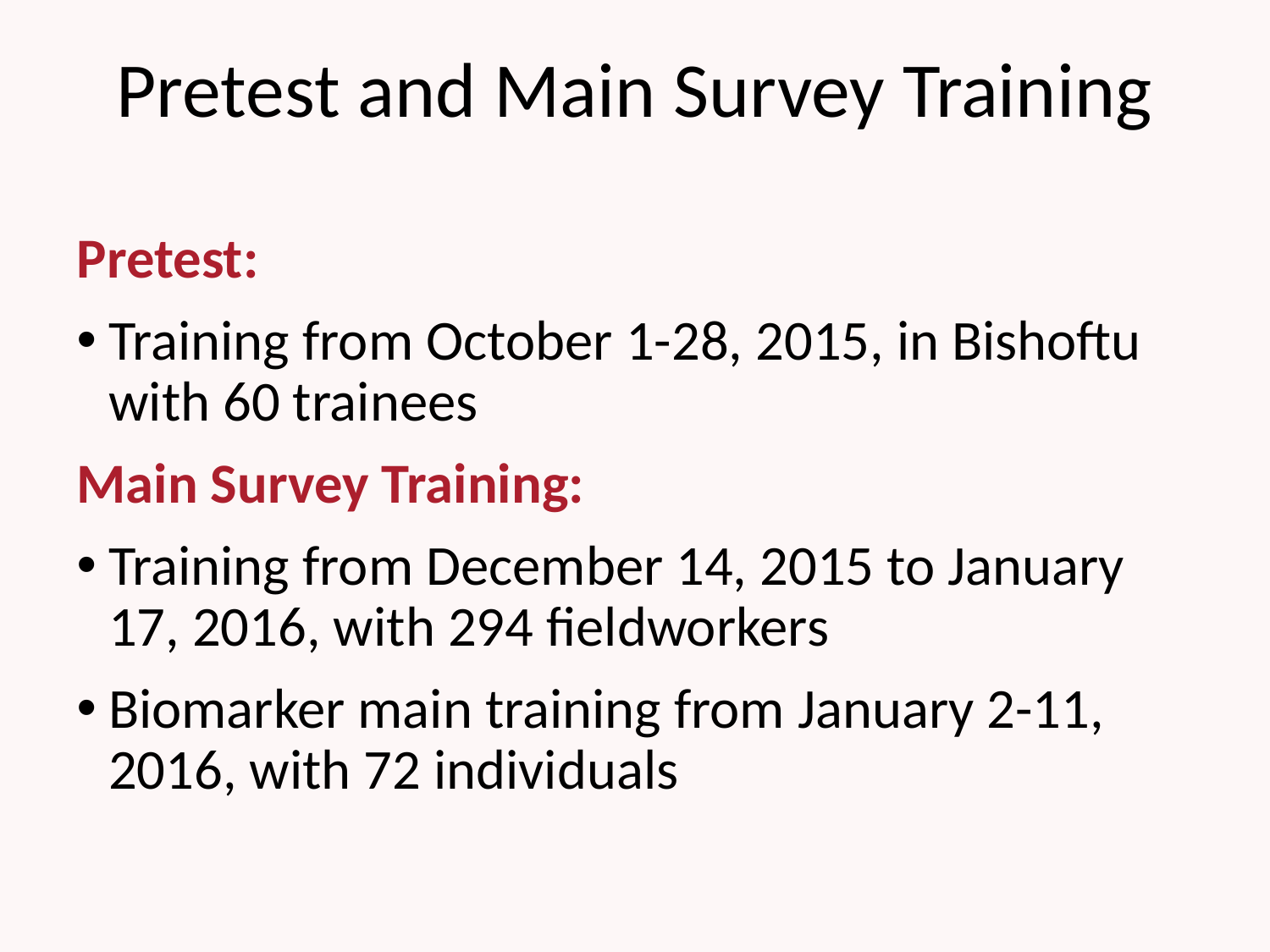

# Pretest and Main Survey Training
Pretest:
Training from October 1-28, 2015, in Bishoftu with 60 trainees
Main Survey Training:
Training from December 14, 2015 to January 17, 2016, with 294 fieldworkers
Biomarker main training from January 2-11, 2016, with 72 individuals